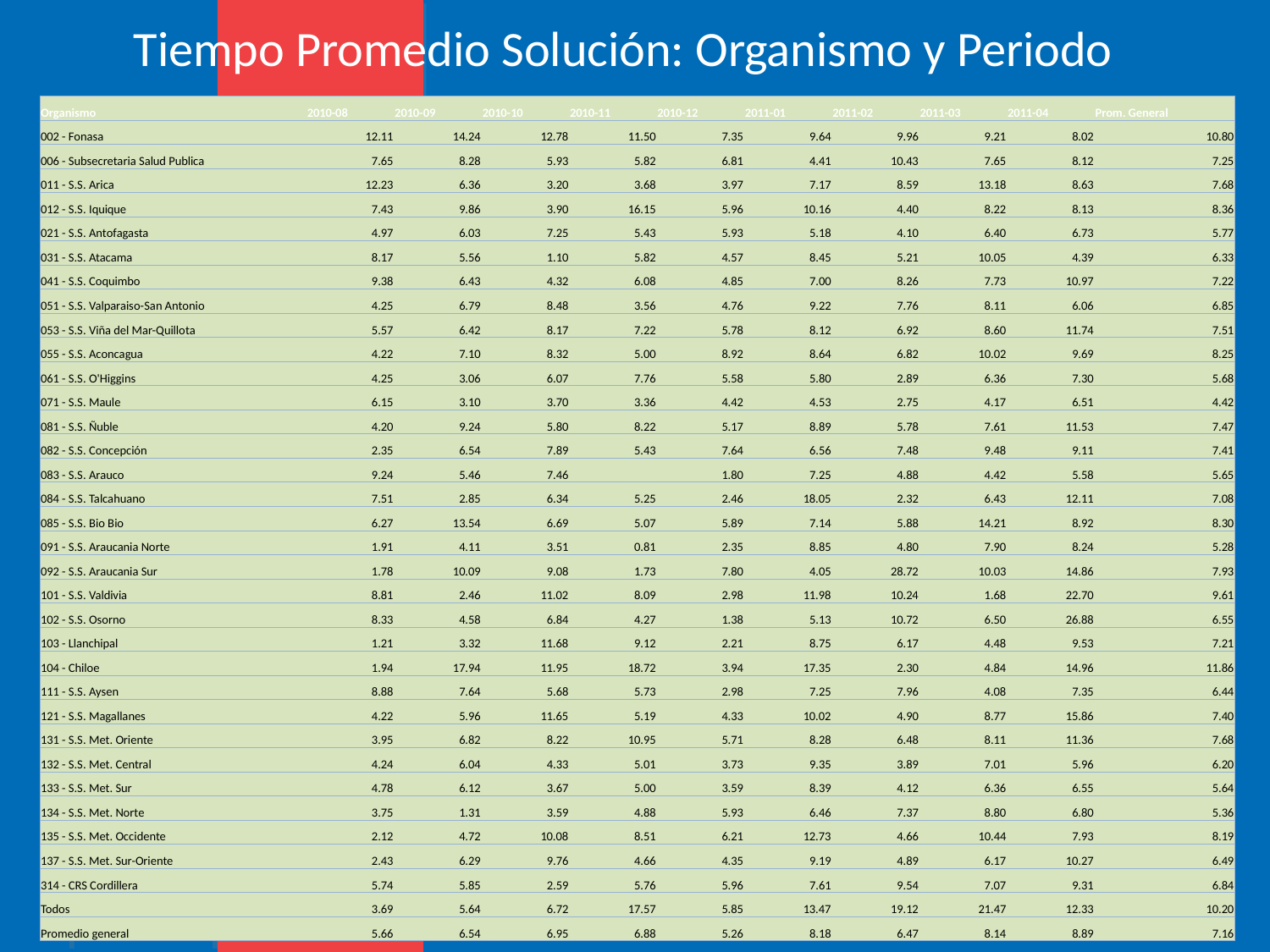

Tiempo Promedio Solución: Organismo y Periodo
| Organismo | 2010-08 | 2010-09 | 2010-10 | 2010-11 | 2010-12 | 2011-01 | 2011-02 | 2011-03 | 2011-04 | Prom. General |
| --- | --- | --- | --- | --- | --- | --- | --- | --- | --- | --- |
| 002 - Fonasa | 12.11 | 14.24 | 12.78 | 11.50 | 7.35 | 9.64 | 9.96 | 9.21 | 8.02 | 10.80 |
| 006 - Subsecretaria Salud Publica | 7.65 | 8.28 | 5.93 | 5.82 | 6.81 | 4.41 | 10.43 | 7.65 | 8.12 | 7.25 |
| 011 - S.S. Arica | 12.23 | 6.36 | 3.20 | 3.68 | 3.97 | 7.17 | 8.59 | 13.18 | 8.63 | 7.68 |
| 012 - S.S. Iquique | 7.43 | 9.86 | 3.90 | 16.15 | 5.96 | 10.16 | 4.40 | 8.22 | 8.13 | 8.36 |
| 021 - S.S. Antofagasta | 4.97 | 6.03 | 7.25 | 5.43 | 5.93 | 5.18 | 4.10 | 6.40 | 6.73 | 5.77 |
| 031 - S.S. Atacama | 8.17 | 5.56 | 1.10 | 5.82 | 4.57 | 8.45 | 5.21 | 10.05 | 4.39 | 6.33 |
| 041 - S.S. Coquimbo | 9.38 | 6.43 | 4.32 | 6.08 | 4.85 | 7.00 | 8.26 | 7.73 | 10.97 | 7.22 |
| 051 - S.S. Valparaiso-San Antonio | 4.25 | 6.79 | 8.48 | 3.56 | 4.76 | 9.22 | 7.76 | 8.11 | 6.06 | 6.85 |
| 053 - S.S. Viña del Mar-Quillota | 5.57 | 6.42 | 8.17 | 7.22 | 5.78 | 8.12 | 6.92 | 8.60 | 11.74 | 7.51 |
| 055 - S.S. Aconcagua | 4.22 | 7.10 | 8.32 | 5.00 | 8.92 | 8.64 | 6.82 | 10.02 | 9.69 | 8.25 |
| 061 - S.S. O'Higgins | 4.25 | 3.06 | 6.07 | 7.76 | 5.58 | 5.80 | 2.89 | 6.36 | 7.30 | 5.68 |
| 071 - S.S. Maule | 6.15 | 3.10 | 3.70 | 3.36 | 4.42 | 4.53 | 2.75 | 4.17 | 6.51 | 4.42 |
| 081 - S.S. Ñuble | 4.20 | 9.24 | 5.80 | 8.22 | 5.17 | 8.89 | 5.78 | 7.61 | 11.53 | 7.47 |
| 082 - S.S. Concepción | 2.35 | 6.54 | 7.89 | 5.43 | 7.64 | 6.56 | 7.48 | 9.48 | 9.11 | 7.41 |
| 083 - S.S. Arauco | 9.24 | 5.46 | 7.46 |  | 1.80 | 7.25 | 4.88 | 4.42 | 5.58 | 5.65 |
| 084 - S.S. Talcahuano | 7.51 | 2.85 | 6.34 | 5.25 | 2.46 | 18.05 | 2.32 | 6.43 | 12.11 | 7.08 |
| 085 - S.S. Bio Bio | 6.27 | 13.54 | 6.69 | 5.07 | 5.89 | 7.14 | 5.88 | 14.21 | 8.92 | 8.30 |
| 091 - S.S. Araucania Norte | 1.91 | 4.11 | 3.51 | 0.81 | 2.35 | 8.85 | 4.80 | 7.90 | 8.24 | 5.28 |
| 092 - S.S. Araucania Sur | 1.78 | 10.09 | 9.08 | 1.73 | 7.80 | 4.05 | 28.72 | 10.03 | 14.86 | 7.93 |
| 101 - S.S. Valdivia | 8.81 | 2.46 | 11.02 | 8.09 | 2.98 | 11.98 | 10.24 | 1.68 | 22.70 | 9.61 |
| 102 - S.S. Osorno | 8.33 | 4.58 | 6.84 | 4.27 | 1.38 | 5.13 | 10.72 | 6.50 | 26.88 | 6.55 |
| 103 - Llanchipal | 1.21 | 3.32 | 11.68 | 9.12 | 2.21 | 8.75 | 6.17 | 4.48 | 9.53 | 7.21 |
| 104 - Chiloe | 1.94 | 17.94 | 11.95 | 18.72 | 3.94 | 17.35 | 2.30 | 4.84 | 14.96 | 11.86 |
| 111 - S.S. Aysen | 8.88 | 7.64 | 5.68 | 5.73 | 2.98 | 7.25 | 7.96 | 4.08 | 7.35 | 6.44 |
| 121 - S.S. Magallanes | 4.22 | 5.96 | 11.65 | 5.19 | 4.33 | 10.02 | 4.90 | 8.77 | 15.86 | 7.40 |
| 131 - S.S. Met. Oriente | 3.95 | 6.82 | 8.22 | 10.95 | 5.71 | 8.28 | 6.48 | 8.11 | 11.36 | 7.68 |
| 132 - S.S. Met. Central | 4.24 | 6.04 | 4.33 | 5.01 | 3.73 | 9.35 | 3.89 | 7.01 | 5.96 | 6.20 |
| 133 - S.S. Met. Sur | 4.78 | 6.12 | 3.67 | 5.00 | 3.59 | 8.39 | 4.12 | 6.36 | 6.55 | 5.64 |
| 134 - S.S. Met. Norte | 3.75 | 1.31 | 3.59 | 4.88 | 5.93 | 6.46 | 7.37 | 8.80 | 6.80 | 5.36 |
| 135 - S.S. Met. Occidente | 2.12 | 4.72 | 10.08 | 8.51 | 6.21 | 12.73 | 4.66 | 10.44 | 7.93 | 8.19 |
| 137 - S.S. Met. Sur-Oriente | 2.43 | 6.29 | 9.76 | 4.66 | 4.35 | 9.19 | 4.89 | 6.17 | 10.27 | 6.49 |
| 314 - CRS Cordillera | 5.74 | 5.85 | 2.59 | 5.76 | 5.96 | 7.61 | 9.54 | 7.07 | 9.31 | 6.84 |
| Todos | 3.69 | 5.64 | 6.72 | 17.57 | 5.85 | 13.47 | 19.12 | 21.47 | 12.33 | 10.20 |
| Promedio general | 5.66 | 6.54 | 6.95 | 6.88 | 5.26 | 8.18 | 6.47 | 8.14 | 8.89 | 7.16 |
15